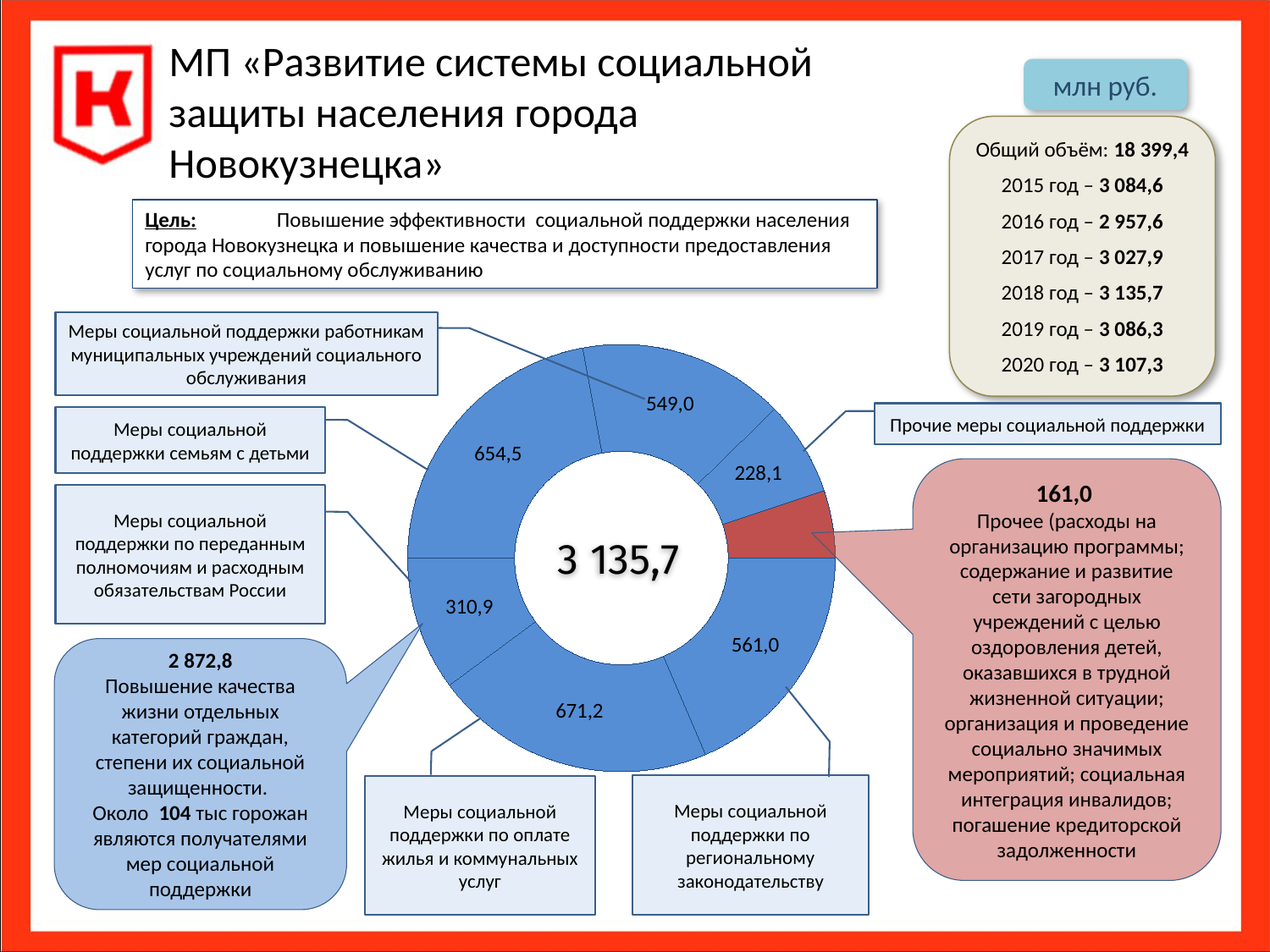

# МП «Развитие системы социальной защиты населения города Новокузнецка»

млн руб.
Общий объём: 18 399,4
2015 год – 3 084,6
2016 год – 2 957,6
2017 год – 3 027,9
2018 год – 3 135,7
2019 год – 3 086,3
2020 год – 3 107,3
Цель:	 Повышение эффективности  социальной поддержки населения города Новокузнецка и повышение качества и доступности предоставления услуг по социальному обслуживанию
Меры социальной поддержки работникам муниципальных учреждений социального обслуживания

### Chart

| Category | 278,8 |
|---|---|
| Основное мероприятие 1.1 "Предоставление мер социальной поддержки отдельным категориям граждан по региональному законодательству". | 561.9 |
| Основное мероприятие 1.3 "Предоставление мер социальной поддержки отдельным категориям граждан по оплате жилья и коммунальных услуг". | 645.4 |
| Основное мероприятие 1.4 "Предоставление мер социальной поддержки отдельным категориям граждан по переданным полномочиям и расходным обязательствам Российской Федерации". | 306.3 |
| Основное мероприятие 1.8 "Предоставление мер социальной поддержки семьям с детьми". | 669.5 |
| Основное мероприятие 1.9 "Социальное обслуживание населения, предоставление мер социальной поддержки работникам муниципальных учреждений социального обслуживания" | 472.6 |
| Остальные мероприятия | 217.1 |
| Прочие подпрограммы | 155.12449999999998 |
Прочие меры социальной поддержки
Меры социальной поддержки семьям с детьми
161,0
Прочее (расходы на организацию программы; содержание и развитие сети загородных учреждений с целью оздоровления детей, оказавшихся в трудной жизненной ситуации; организация и проведение социально значимых мероприятий; социальная интеграция инвалидов; погашение кредиторской задолженности
Меры социальной поддержки по переданным полномочиям и расходным обязательствам России
3 135,7
2 872,8
Повышение качества жизни отдельных категорий граждан, степени их социальной защищенности.
Около  104 тыс горожан являются получателями мер социальной поддержки
Меры социальной поддержки по региональному законодательству
Меры социальной поддержки по оплате жилья и коммунальных услуг
25